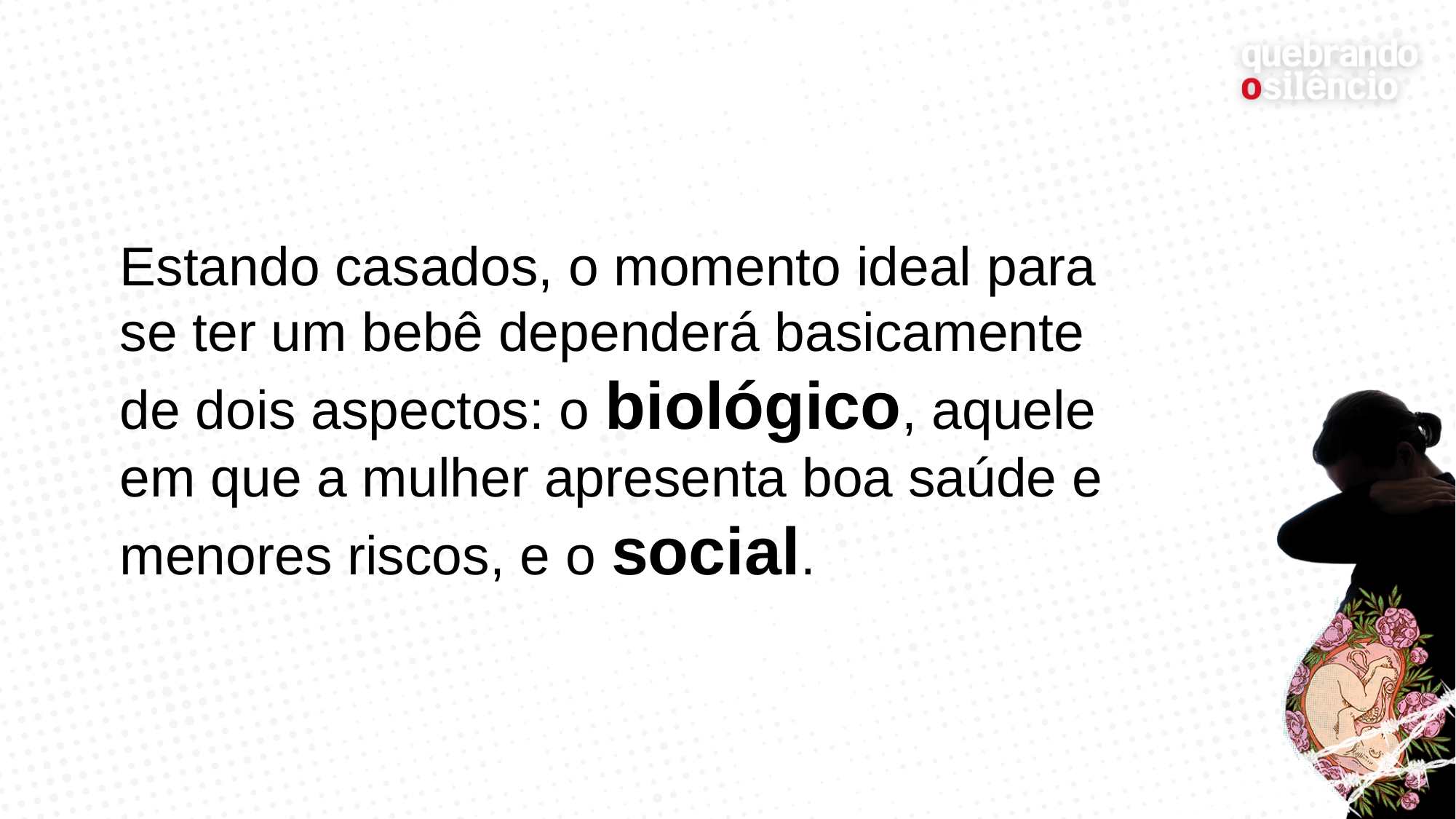

Estando casados, o momento ideal para se ter um bebê dependerá basicamente de dois aspectos: o biológico, aquele em que a mulher apresenta boa saúde e menores riscos, e o social.